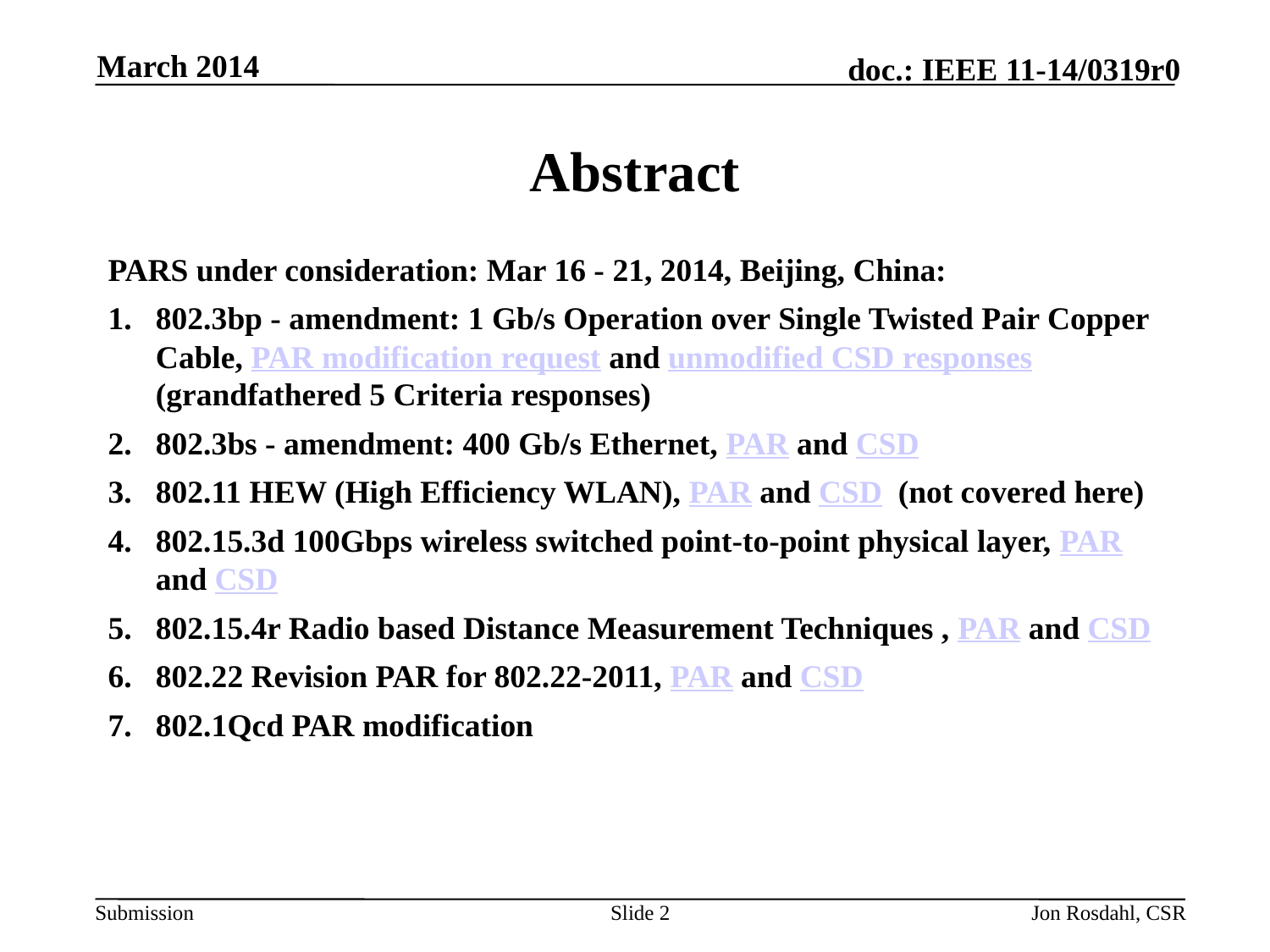

March 2014
# Abstract
PARS under consideration: Mar 16 - 21, 2014, Beijing, China:
802.3bp - amendment: 1 Gb/s Operation over Single Twisted Pair Copper Cable, PAR modification request and unmodified CSD responses (grandfathered 5 Criteria responses)
802.3bs - amendment: 400 Gb/s Ethernet, PAR and CSD
802.11 HEW (High Efficiency WLAN), PAR and CSD  (not covered here)
802.15.3d 100Gbps wireless switched point-to-point physical layer, PAR and CSD
802.15.4r Radio based Distance Measurement Techniques , PAR and CSD
802.22 Revision PAR for 802.22-2011, PAR and CSD
802.1Qcd PAR modification
Slide 2
Jon Rosdahl, CSR